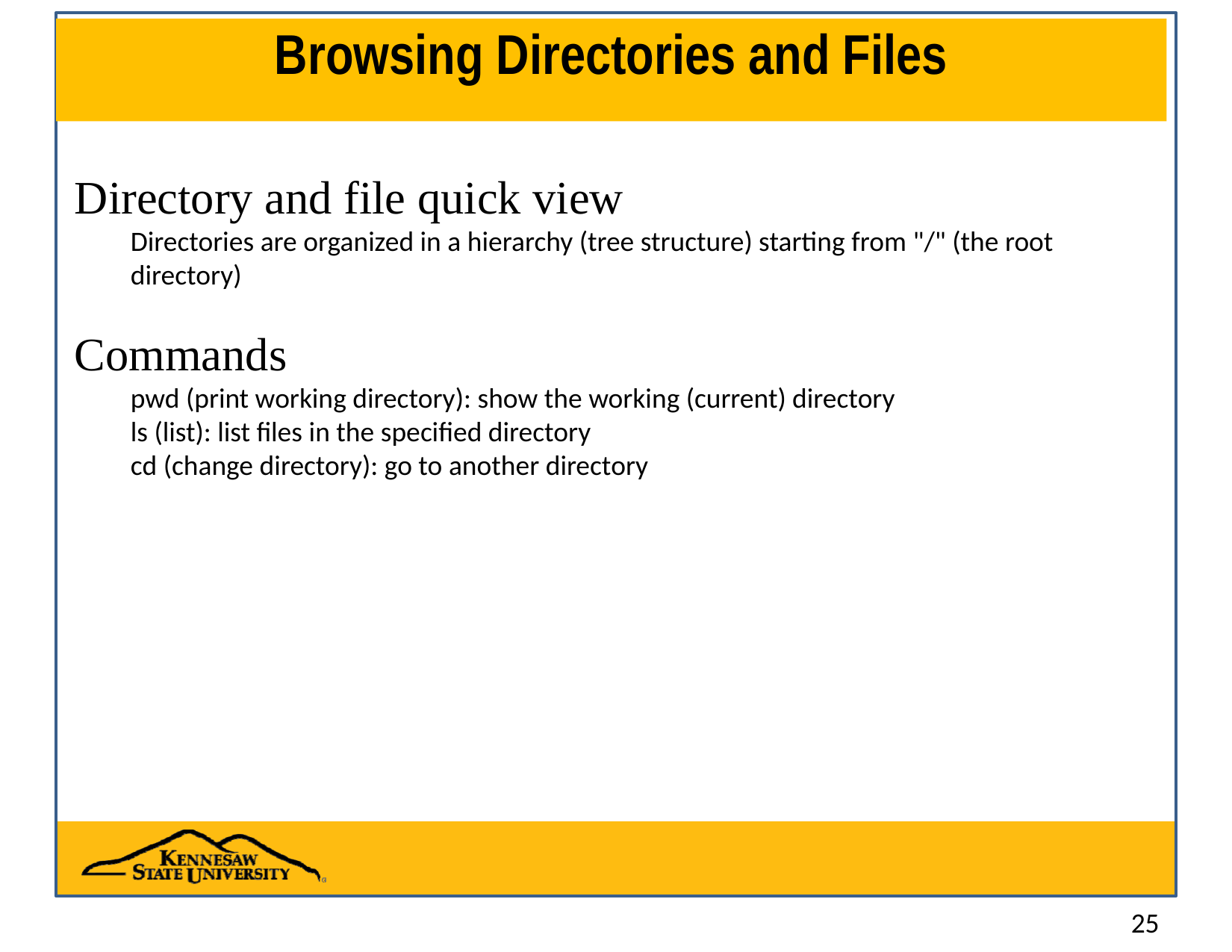

# Browsing Directories and Files
Directory and file quick view
Directories are organized in a hierarchy (tree structure) starting from "/" (the root directory)

Commands
pwd (print working directory): show the working (current) directory
ls (list): list files in the specified directory
cd (change directory): go to another directory